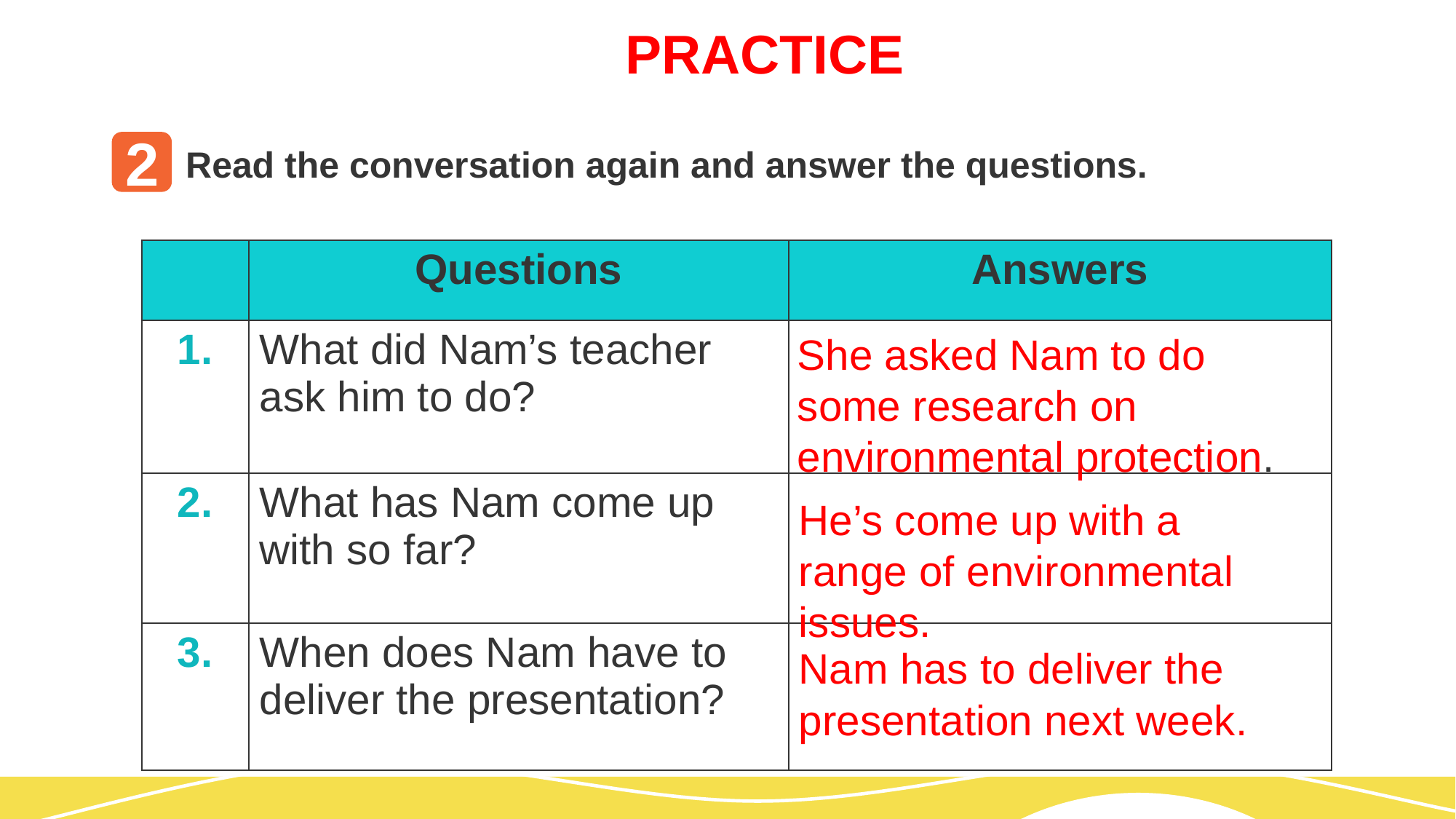

PRACTICE
PRACTICE
2

Read the conversation again and answer the questions.
|  | Questions | Answers |
| --- | --- | --- |
| 1. | What did Nam’s teacher ask him to do? |  |
| 2. | What has Nam come up with so far? |  |
| 3. | When does Nam have to deliver the presentation? |  |
She asked Nam to do some research on environmental protection.

He’s come up with a range of environmental issues.

Nam has to deliver the presentation next week.